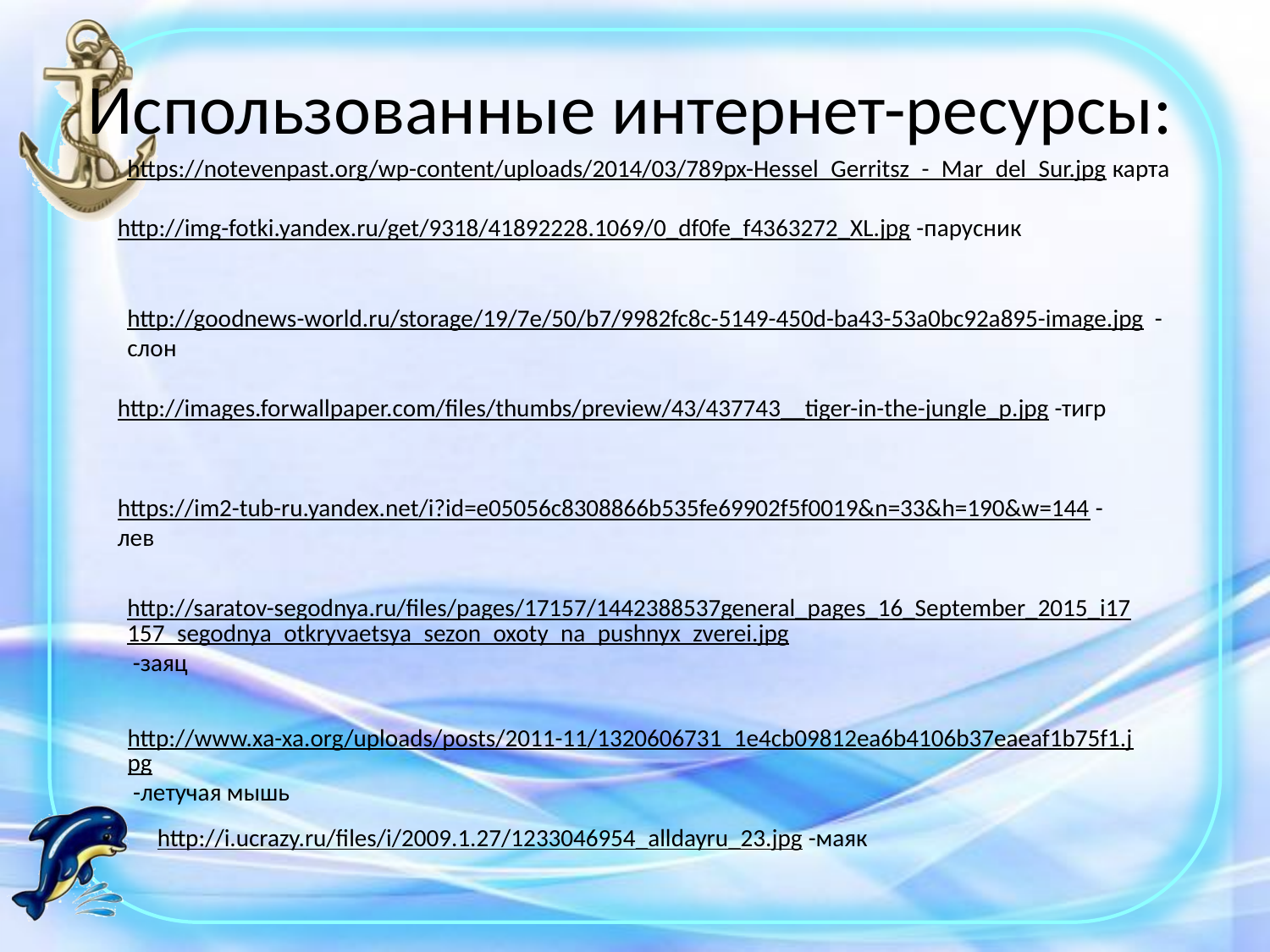

# Использованные интернет-ресурсы:
https://notevenpast.org/wp-content/uploads/2014/03/789px-Hessel_Gerritsz_-_Mar_del_Sur.jpg карта
http://img-fotki.yandex.ru/get/9318/41892228.1069/0_df0fe_f4363272_XL.jpg -парусник
http://goodnews-world.ru/storage/19/7e/50/b7/9982fc8c-5149-450d-ba43-53a0bc92a895-image.jpg -слон
http://images.forwallpaper.com/files/thumbs/preview/43/437743__tiger-in-the-jungle_p.jpg -тигр
https://im2-tub-ru.yandex.net/i?id=e05056c8308866b535fe69902f5f0019&n=33&h=190&w=144 -лев
http://saratov-segodnya.ru/files/pages/17157/1442388537general_pages_16_September_2015_i17157_segodnya_otkryvaetsya_sezon_oxoty_na_pushnyx_zverei.jpg -заяц
http://www.xa-xa.org/uploads/posts/2011-11/1320606731_1e4cb09812ea6b4106b37eaeaf1b75f1.jpg -летучая мышь
http://i.ucrazy.ru/files/i/2009.1.27/1233046954_alldayru_23.jpg -маяк